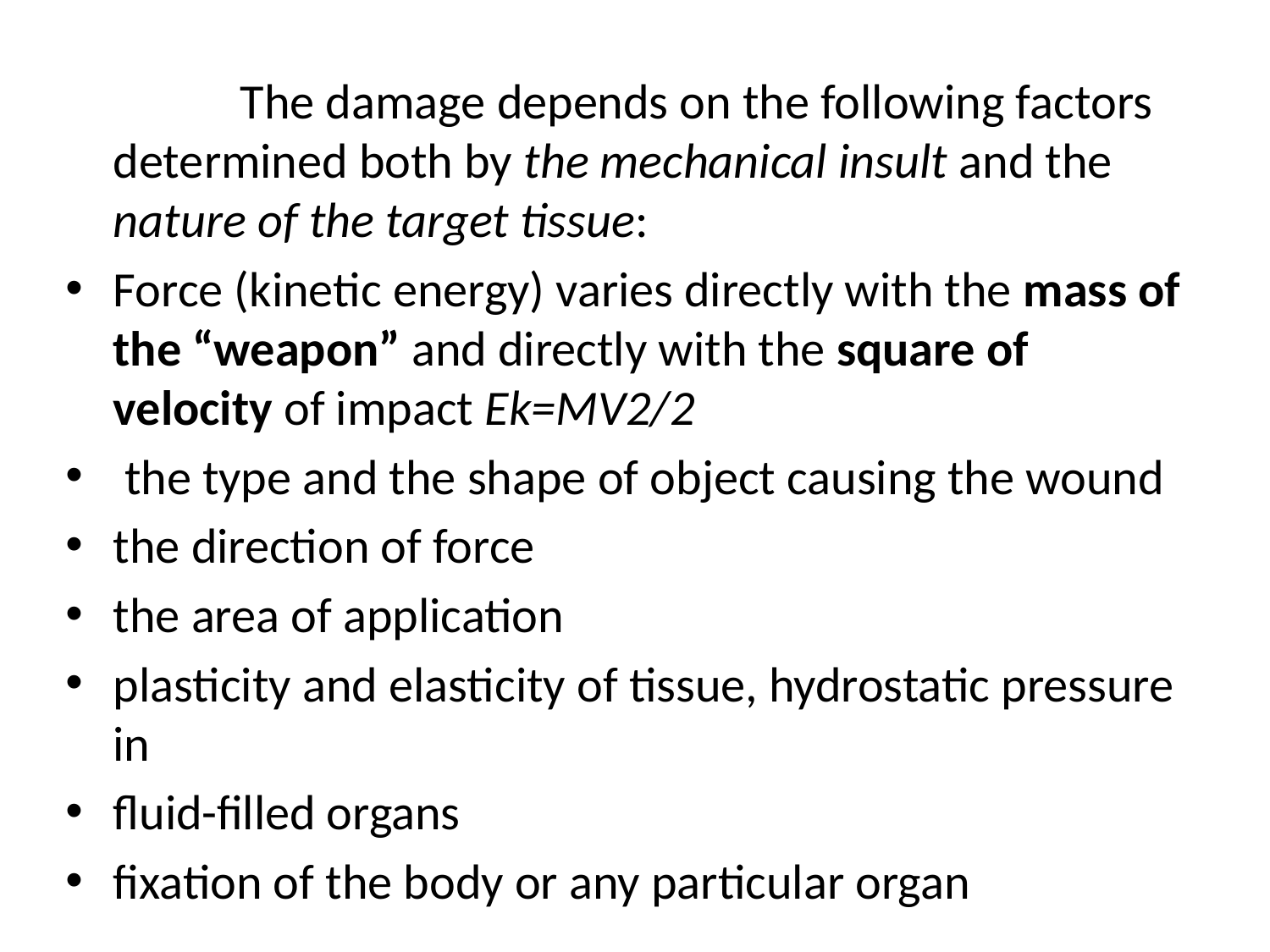

The damage depends on the following factors determined both by the mechanical insult and the nature of the target tissue:
Force (kinetic energy) varies directly with the mass of the “weapon” and directly with the square of velocity of impact Ek=MV2/2
 the type and the shape of object causing the wound
the direction of force
the area of application
plasticity and elasticity of tissue, hydrostatic pressure in
fluid-filled organs
fixation of the body or any particular organ